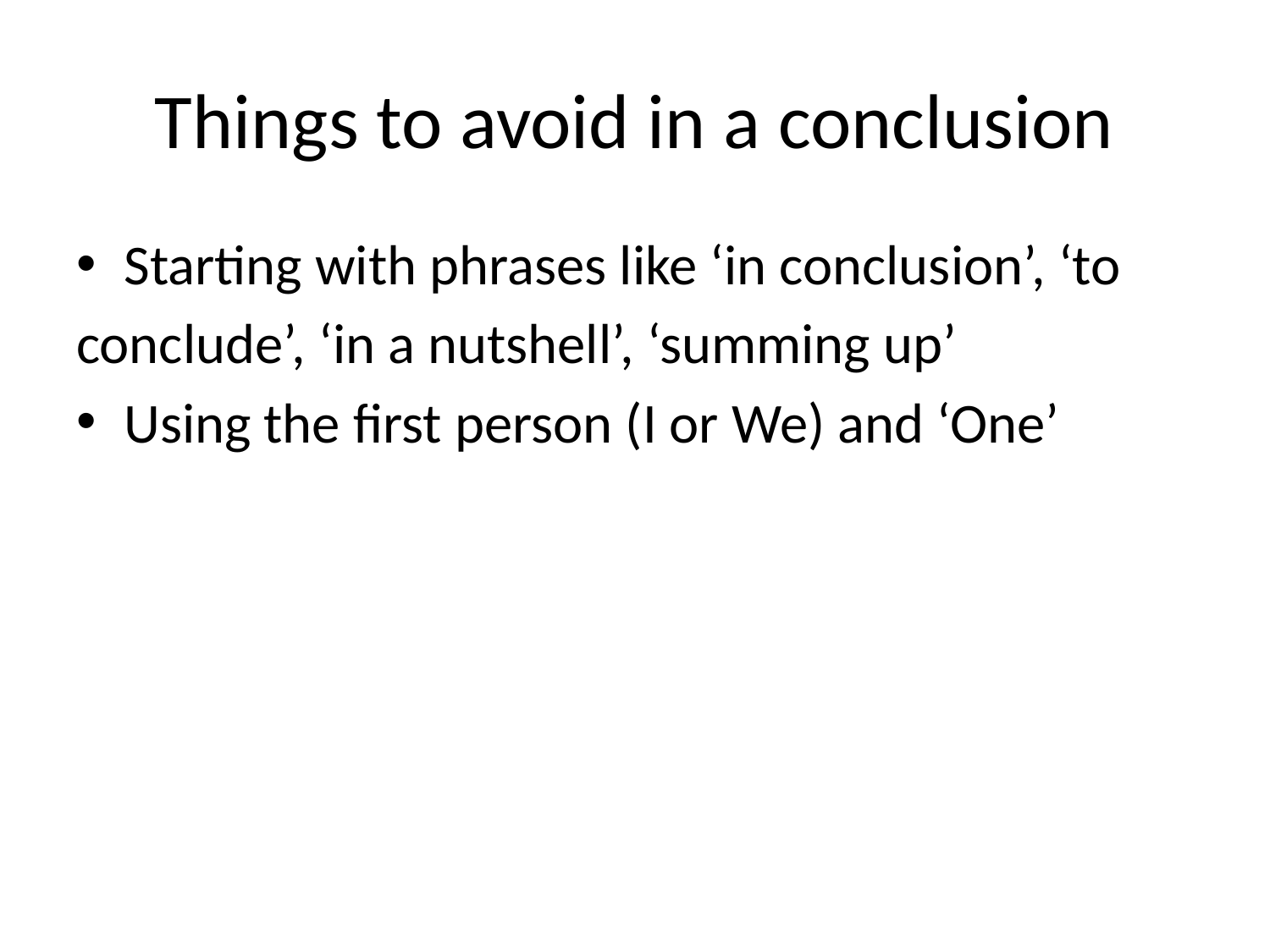

# Things to avoid in a conclusion
Starting with phrases like ‘in conclusion’, ‘to
conclude’, ‘in a nutshell’, ‘summing up’
Using the first person (I or We) and ‘One’